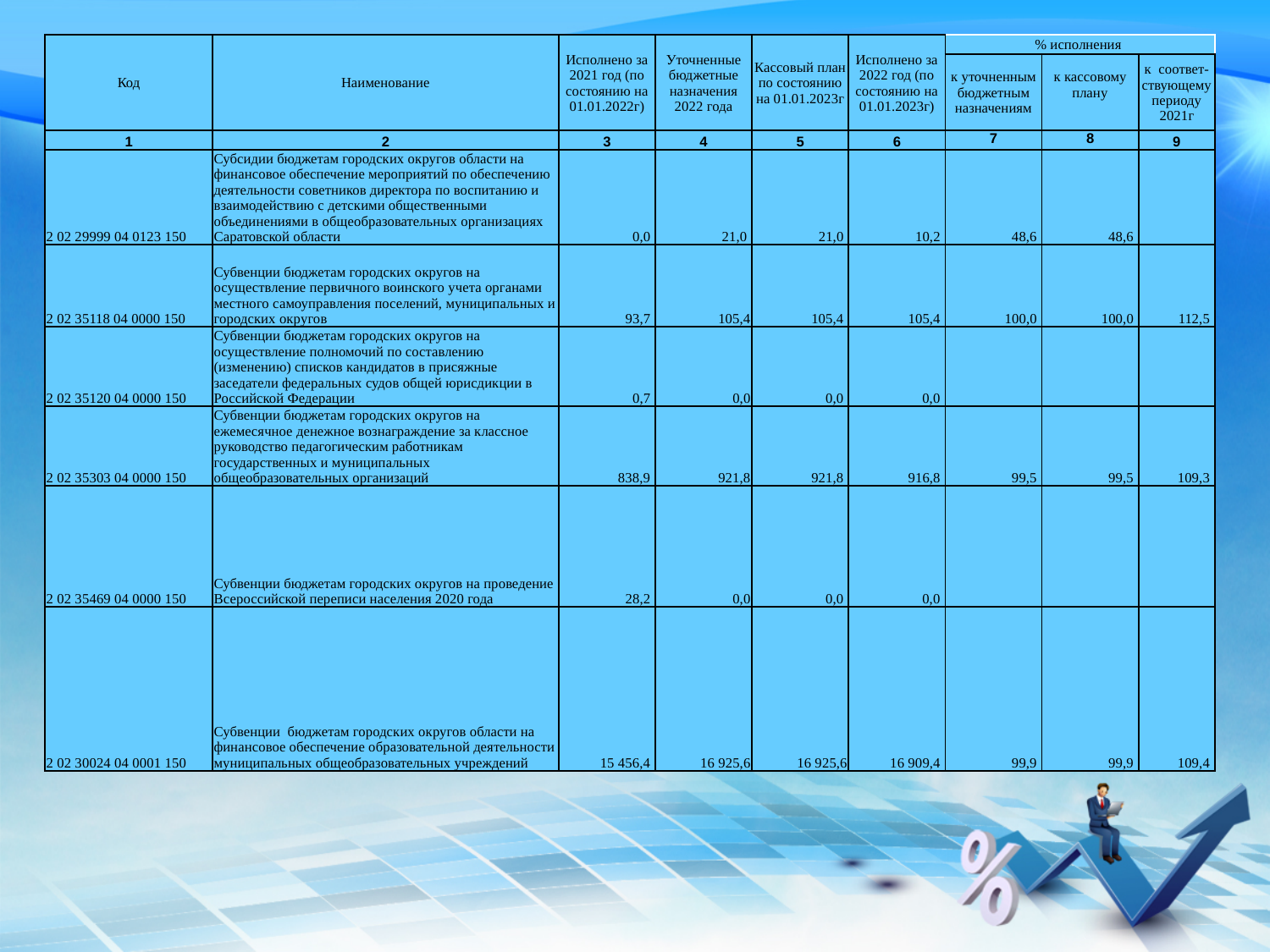

| Код | Наименование | Исполнено за 2021 год (по состоянию на 01.01.2022г) | Уточненные бюджетные назначения 2022 года | Кассовый план по состоянию на 01.01.2023г | Исполнено за 2022 год (по состоянию на 01.01.2023г) | % исполнения |  |  |
| --- | --- | --- | --- | --- | --- | --- | --- | --- |
|  |  |  |  |  |  | к уточненным бюджетным назначениям | к кассовому плану | к соответ-ствующему периоду 2021г |
| 1 | 2 | 3 | 4 | 5 | 6 | 7 | 8 | 9 |
| 2 02 29999 04 0123 150 | Субсидии бюджетам городских округов области на финансовое обеспечение мероприятий по обеспечению деятельности советников директора по воспитанию и взаимодействию с детскими общественными объединениями в общеобразовательных организациях Саратовской области | 0,0 | 21,0 | 21,0 | 10,2 | 48,6 | 48,6 |  |
| 2 02 35118 04 0000 150 | Субвенции бюджетам городских округов на осуществление первичного воинского учета органами местного самоуправления поселений, муниципальных и городских округов | 93,7 | 105,4 | 105,4 | 105,4 | 100,0 | 100,0 | 112,5 |
| 2 02 35120 04 0000 150 | Субвенции бюджетам городских округов на осуществление полномочий по составлению (изменению) списков кандидатов в присяжные заседатели федеральных судов общей юрисдикции в Российской Федерации | 0,7 | 0,0 | 0,0 | 0,0 |  |  |  |
| 2 02 35303 04 0000 150 | Субвенции бюджетам городских округов на ежемесячное денежное вознаграждение за классное руководство педагогическим работникам государственных и муниципальных общеобразовательных организаций | 838,9 | 921,8 | 921,8 | 916,8 | 99,5 | 99,5 | 109,3 |
| 2 02 35469 04 0000 150 | Субвенции бюджетам городских округов на проведение Всероссийской переписи населения 2020 года | 28,2 | 0,0 | 0,0 | 0,0 |  |  |  |
| 2 02 30024 04 0001 150 | Субвенции бюджетам городских округов области на финансовое обеспечение образовательной деятельности муниципальных общеобразовательных учреждений | 15 456,4 | 16 925,6 | 16 925,6 | 16 909,4 | 99,9 | 99,9 | 109,4 |